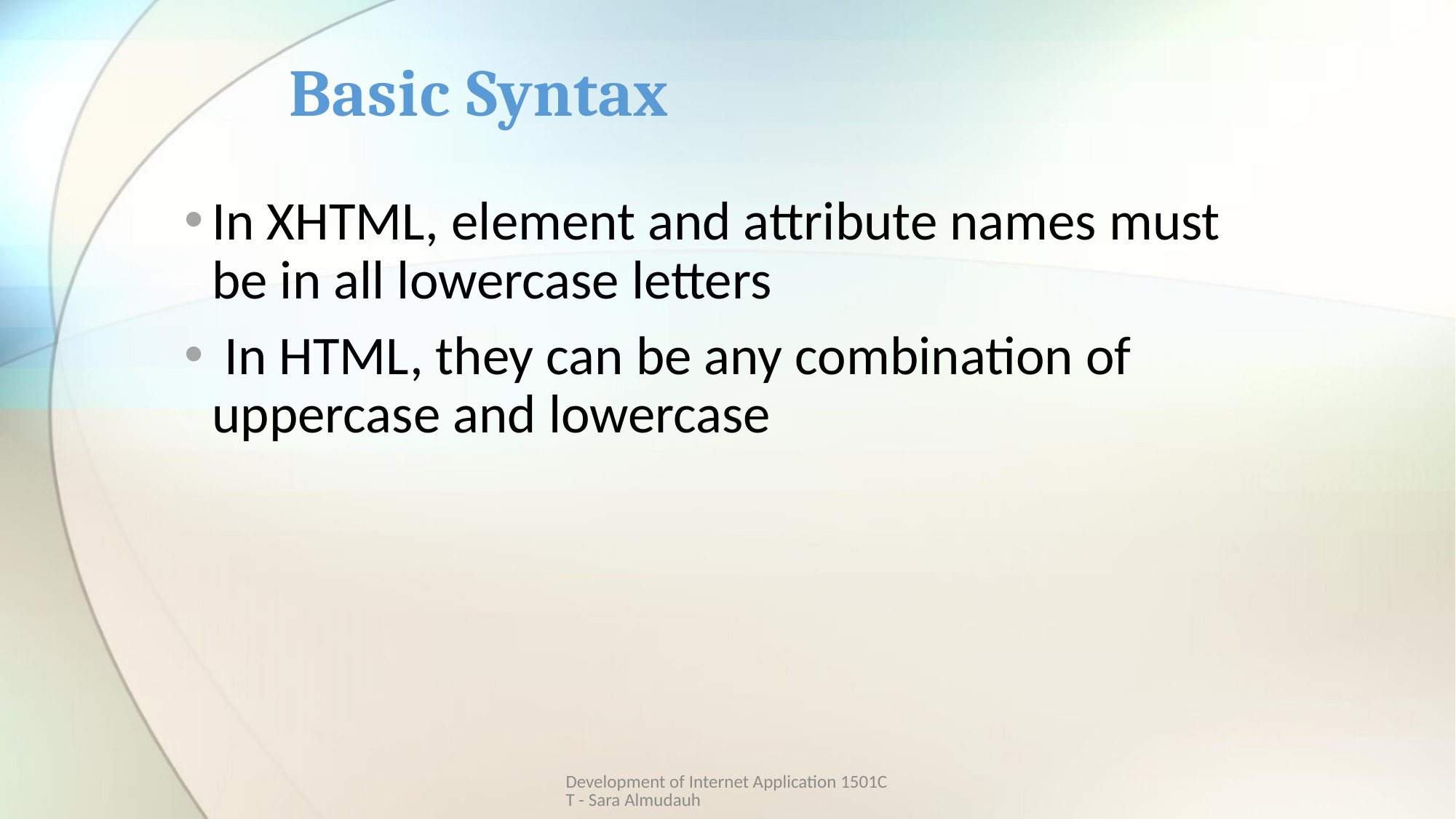

# Basic Syntax
In XHTML, element and attribute names must be in all lowercase letters
 In HTML, they can be any combination of uppercase and lowercase

Development of Internet Application 1501CT - Sara Almudauh